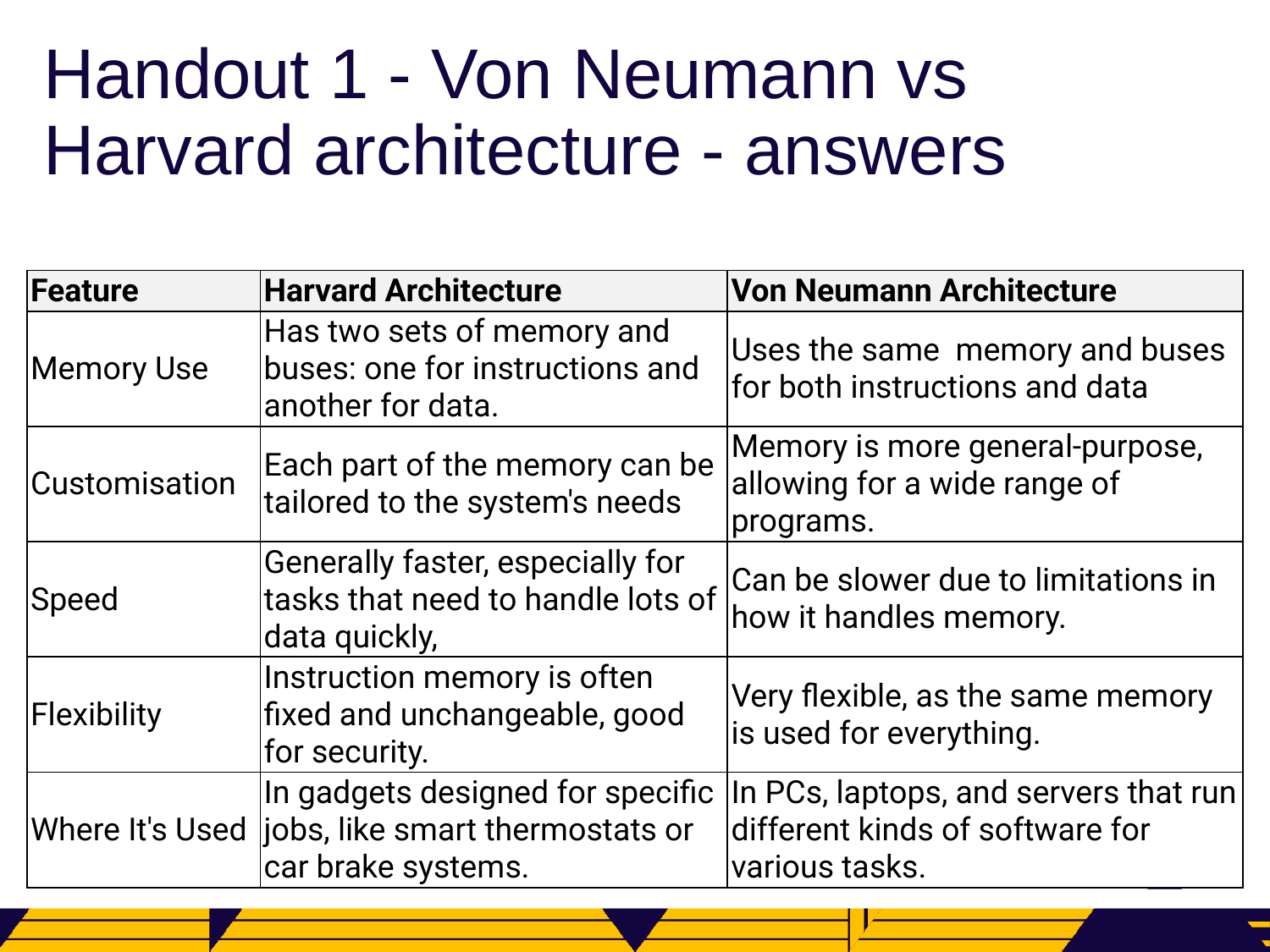

Handout 1 - Von Neumann vs Harvard architecture - answers
| Feature | Harvard Architecture | Von Neumann Architecture |
| --- | --- | --- |
| Memory Use | Has two sets of memory and buses: one for instructions and another for data. | Uses the same memory and buses for both instructions and data |
| Customisation | Each part of the memory can be tailored to the system's needs | Memory is more general-purpose, allowing for a wide range of programs. |
| Speed | Generally faster, especially for tasks that need to handle lots of data quickly, | Can be slower due to limitations in how it handles memory. |
| Flexibility | Instruction memory is often fixed and unchangeable, good for security. | Very flexible, as the same memory is used for everything. |
| Where It's Used | In gadgets designed for specific jobs, like smart thermostats or car brake systems. | In PCs, laptops, and servers that run different kinds of software for various tasks. |